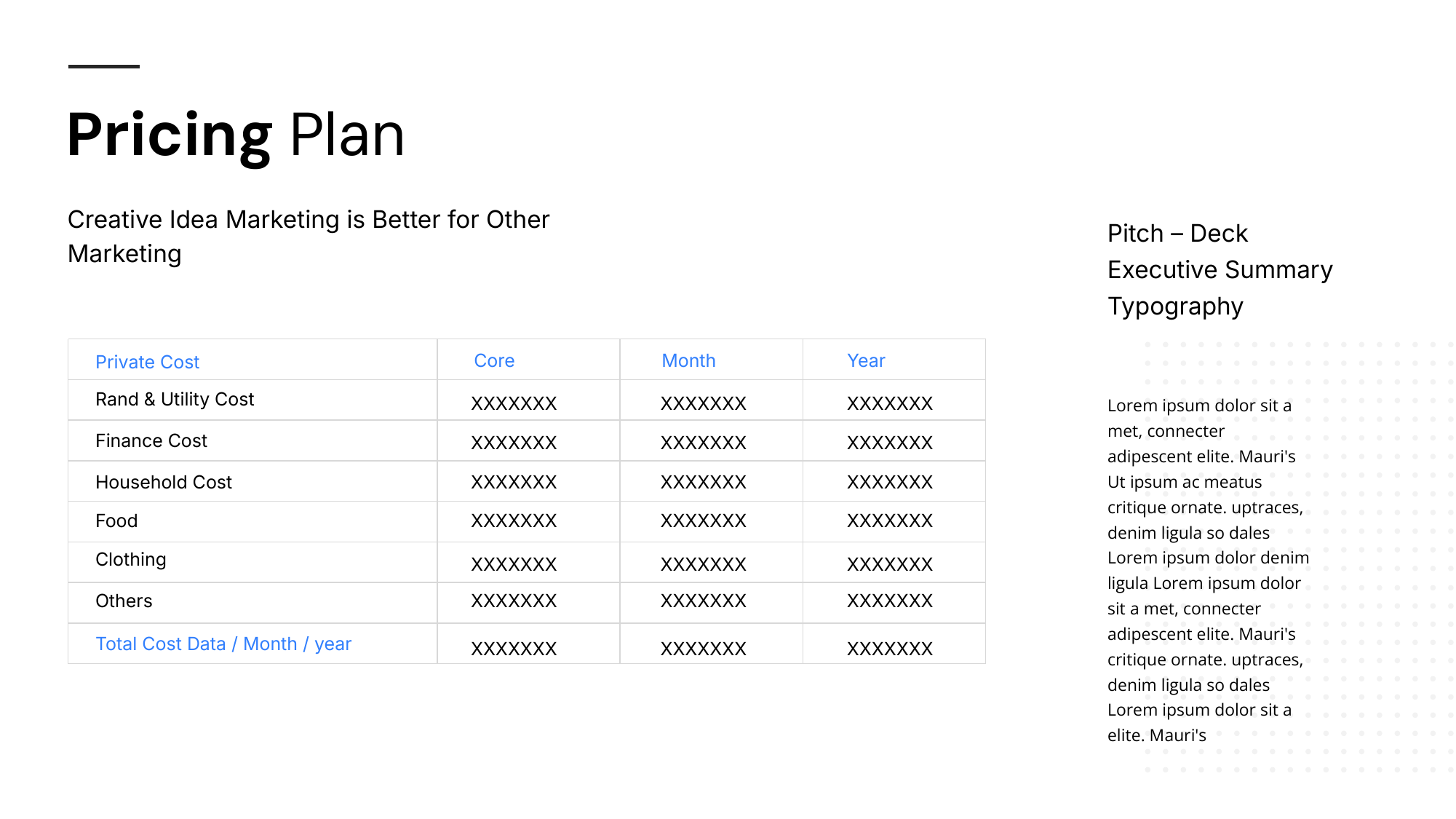

Pricing Plan
Creative Idea Marketing is Better for Other Marketing
Pitch – Deck Executive Summary Typography

Core
Month
Year
Private Cost
Rand & Utility Cost
Lorem ipsum dolor sit a met, connecter adipescent elite. Mauri's Ut ipsum ac meatus critique ornate. uptraces, denim ligula so dales Lorem ipsum dolor denim ligula Lorem ipsum dolor sit a met, connecter adipescent elite. Mauri's critique ornate. uptraces, denim ligula so dales Lorem ipsum dolor sit a elite. Mauri's
XXXXXXX
XXXXXXX
XXXXXXX
Finance Cost
XXXXXXX
XXXXXXX
XXXXXXX
Household Cost
XXXXXXX
XXXXXXX
XXXXXXX
Food
XXXXXXX
XXXXXXX
XXXXXXX
Clothing
XXXXXXX
XXXXXXX
XXXXXXX
Others
XXXXXXX
XXXXXXX
XXXXXXX
Total Cost Data / Month / year
XXXXXXX
XXXXXXX
XXXXXXX